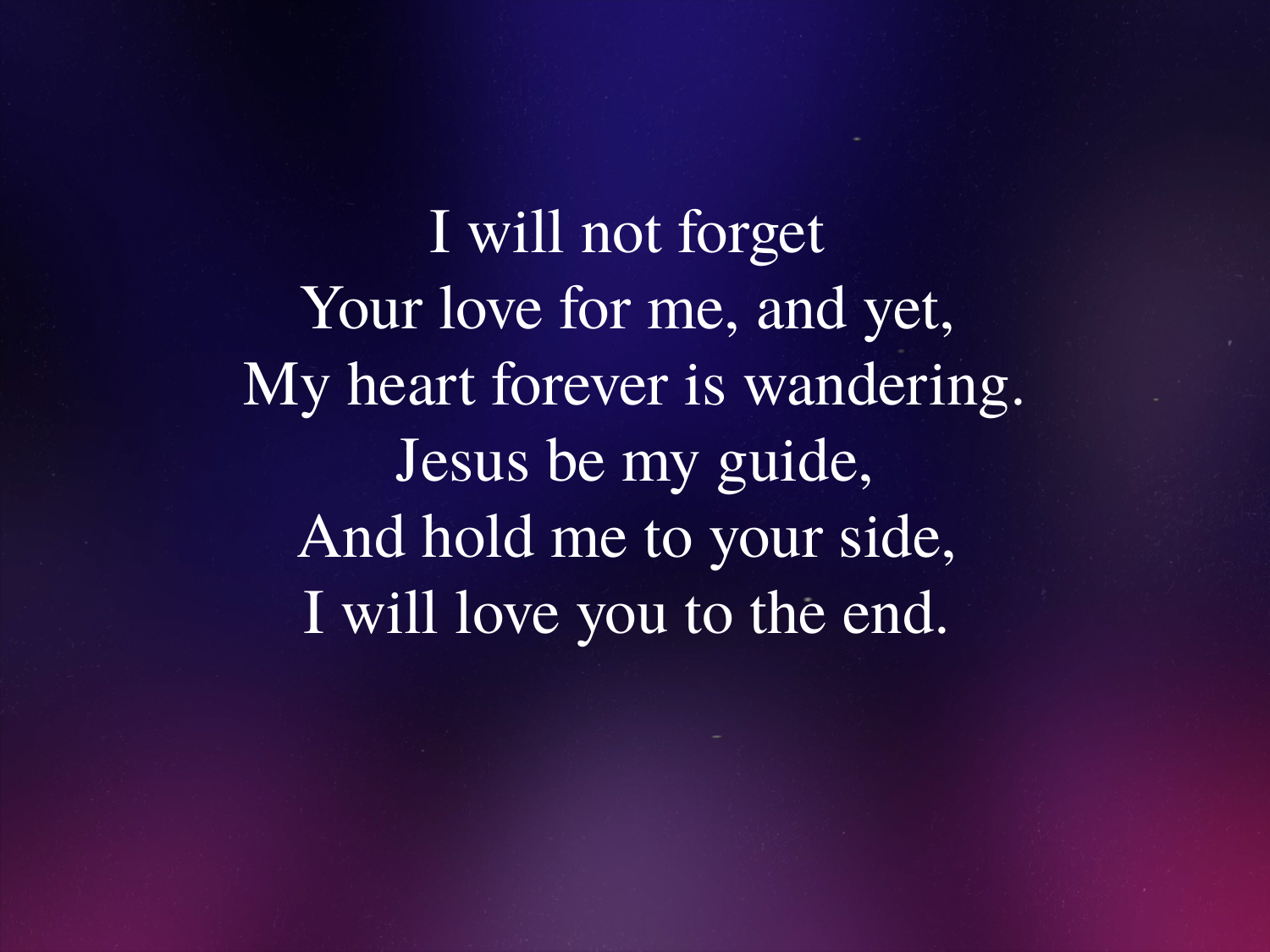

# I will not forget Your love for me, and yet, My heart forever is wandering. Jesus be my guide, And hold me to your side, I will love you to the end.